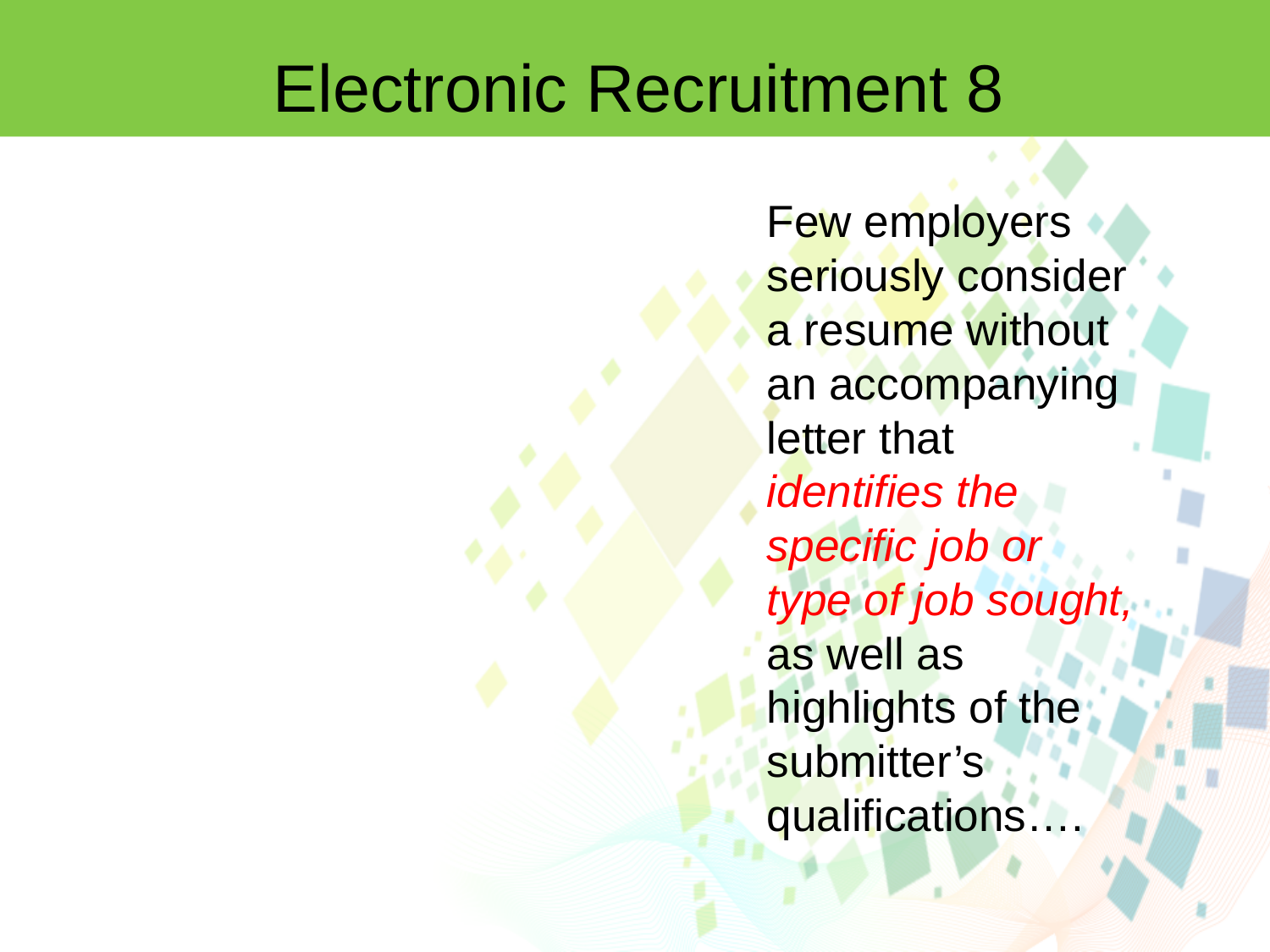

Electronic Recruitment 8
Few employers seriously consider a resume without an accompanying letter that identifies the specific job or type of job sought, as well as highlights of the submitter’s qualifications….